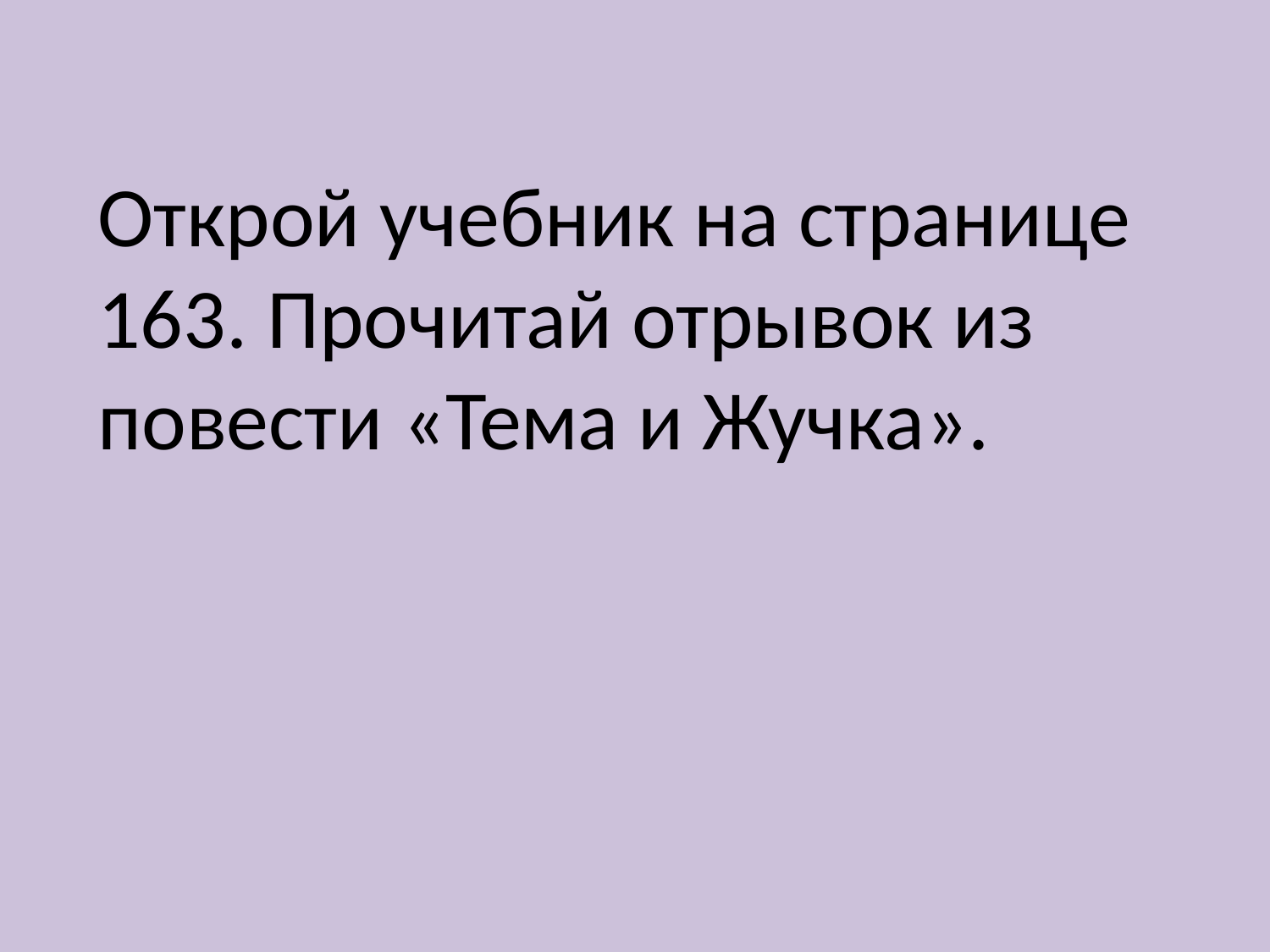

#
Открой учебник на странице 163. Прочитай отрывок из повести «Тема и Жучка».